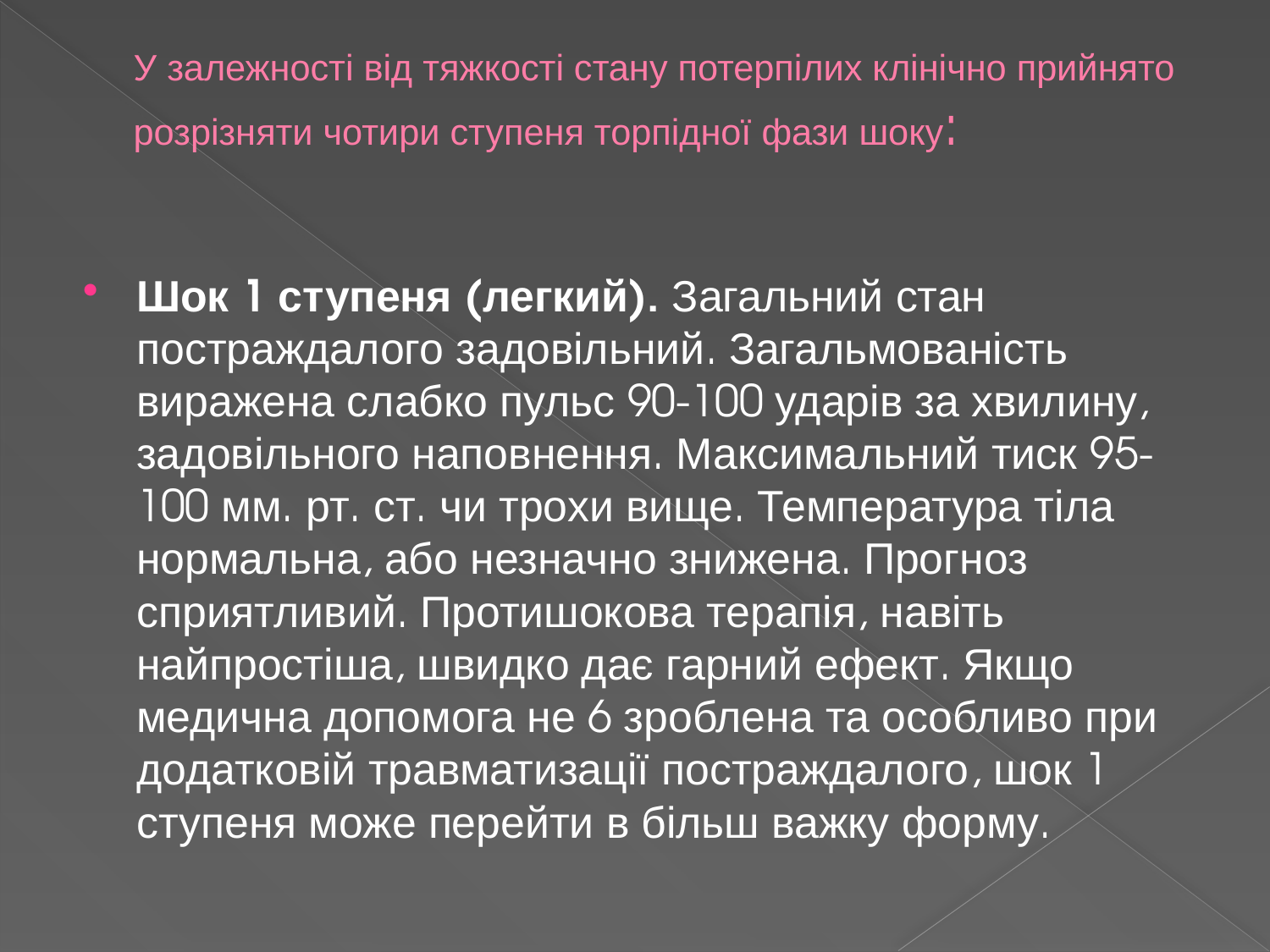

# У залежності від тяжкості стану потерпілих клінічно прийнято розрізняти чотири ступеня торпідної фази шоку:
Шок 1 ступеня (легкий). Загальний стан постраждалого задовільний. Загальмованість виражена слабко пульс 90-100 ударів за хвилину, задовільного наповнення. Максимальний тиск 95-100 мм. рт. ст. чи трохи вище. Температура тіла нормальна, або незначно знижена. Прогноз сприятливий. Протишокова терапія, навіть найпростіша, швидко дає гарний ефект. Якщо медична допомога не 6 зроблена та особливо при додатковій травматизації постраждалого, шок 1 ступеня може перейти в більш важку форму.